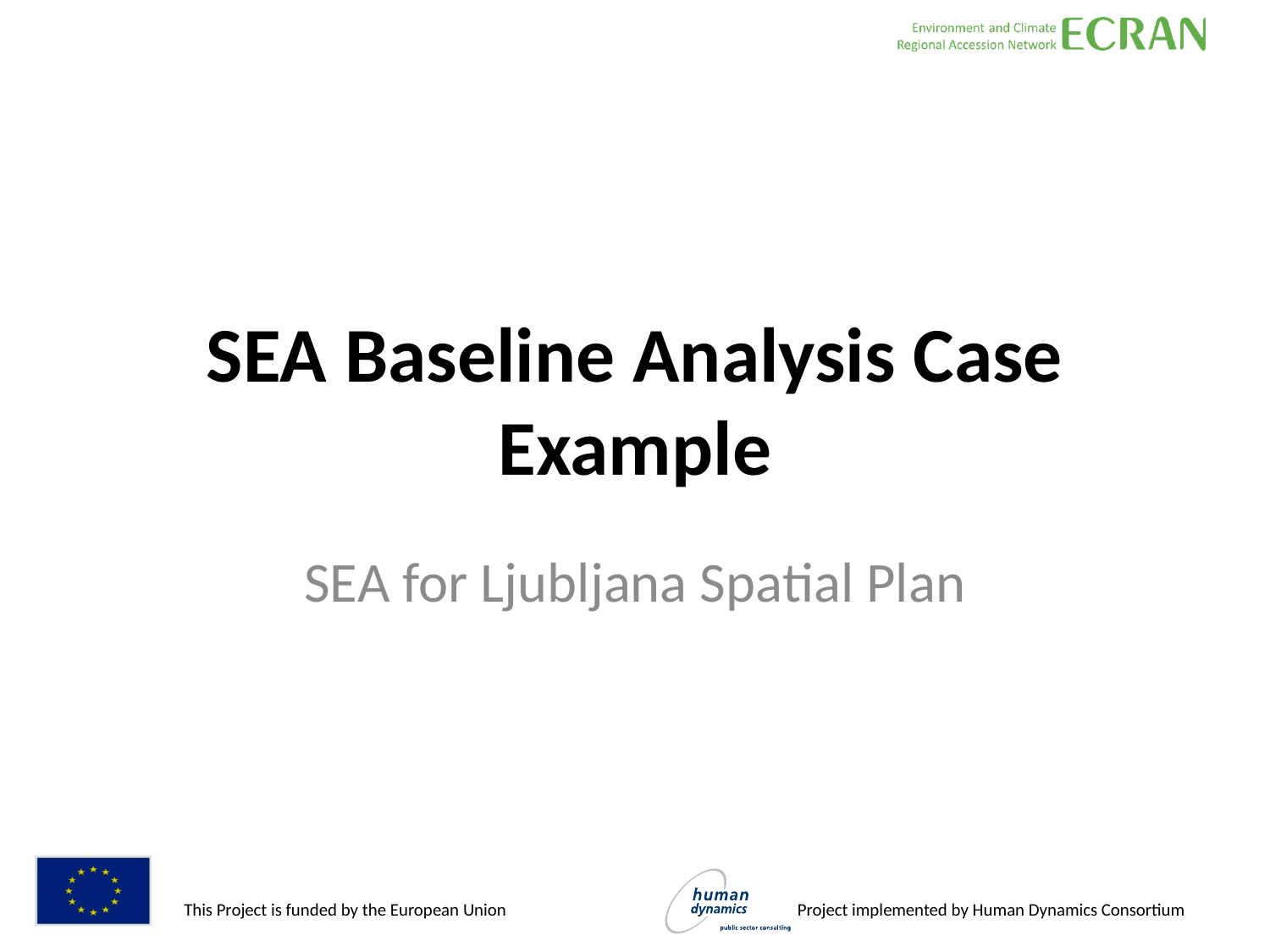

# SEA Baseline Analysis Case Example
SEA for Ljubljana Spatial Plan